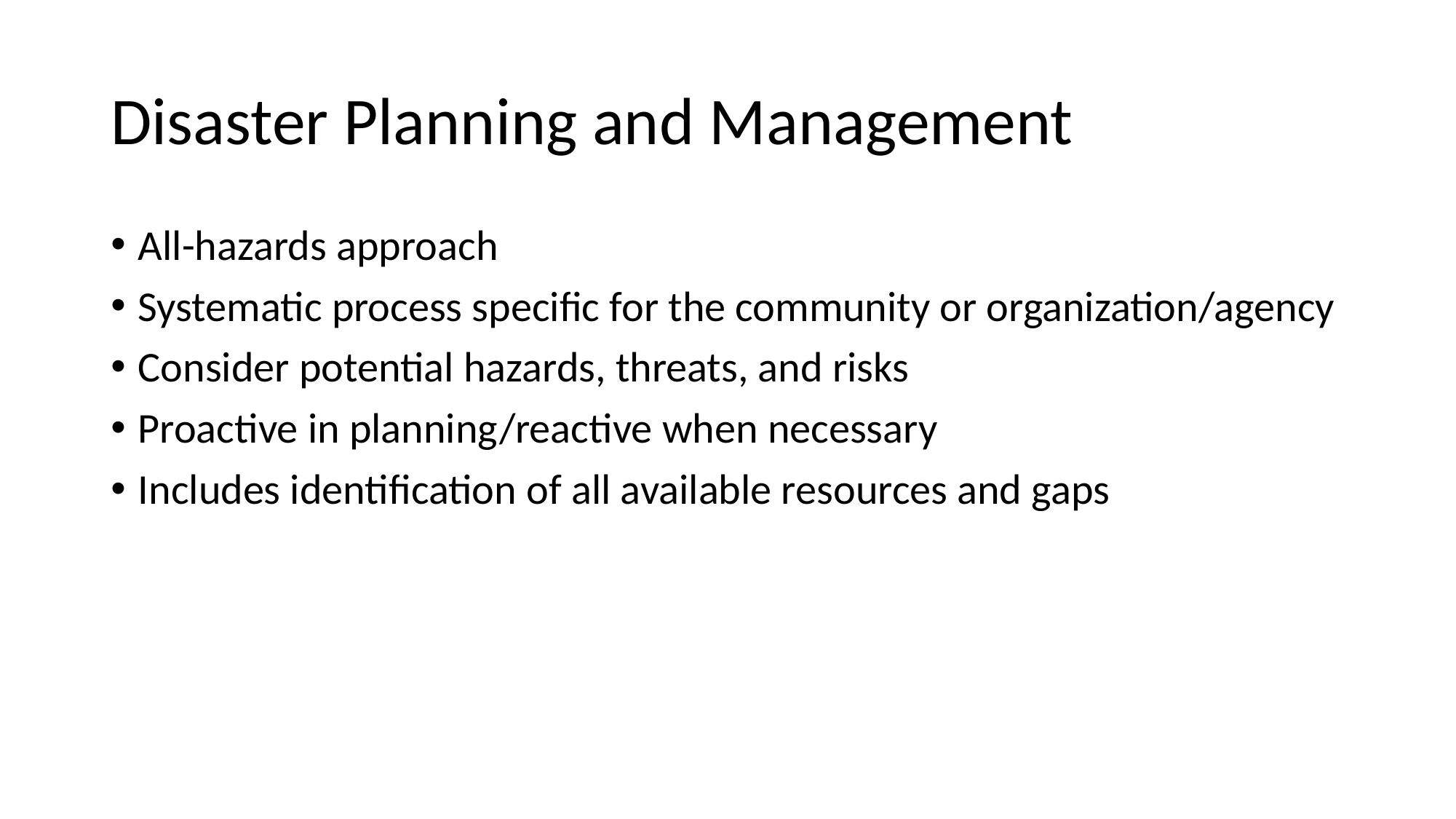

# Disaster Planning and Management
All-hazards approach
Systematic process specific for the community or organization/agency
Consider potential hazards, threats, and risks
Proactive in planning/reactive when necessary
Includes identification of all available resources and gaps